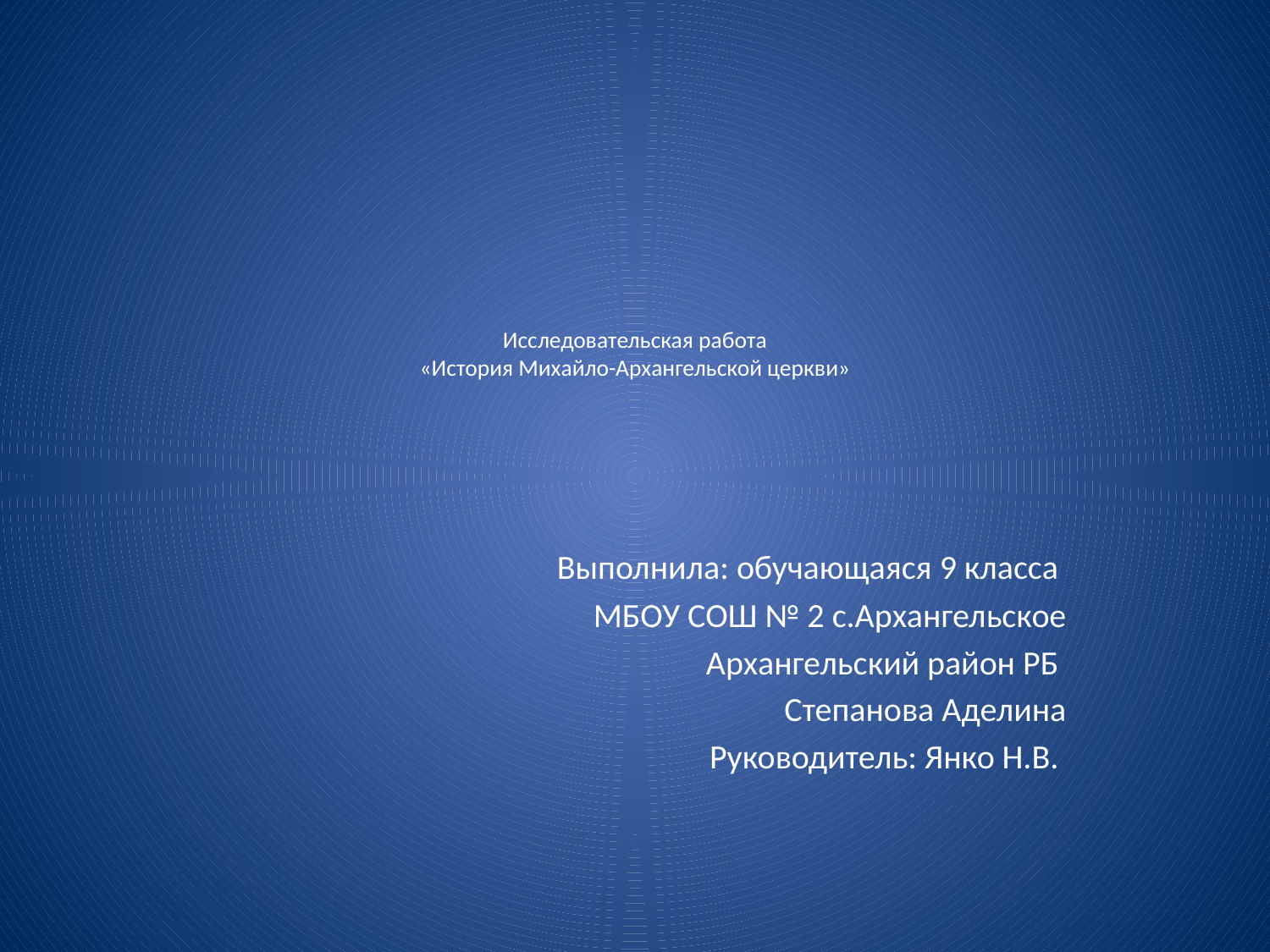

# Исследовательская работа «История Михайло-Архангельской церкви»
Выполнила: обучающаяся 9 класса
МБОУ СОШ № 2 с.Архангельское
Архангельский район РБ
Степанова Аделина
Руководитель: Янко Н.В.